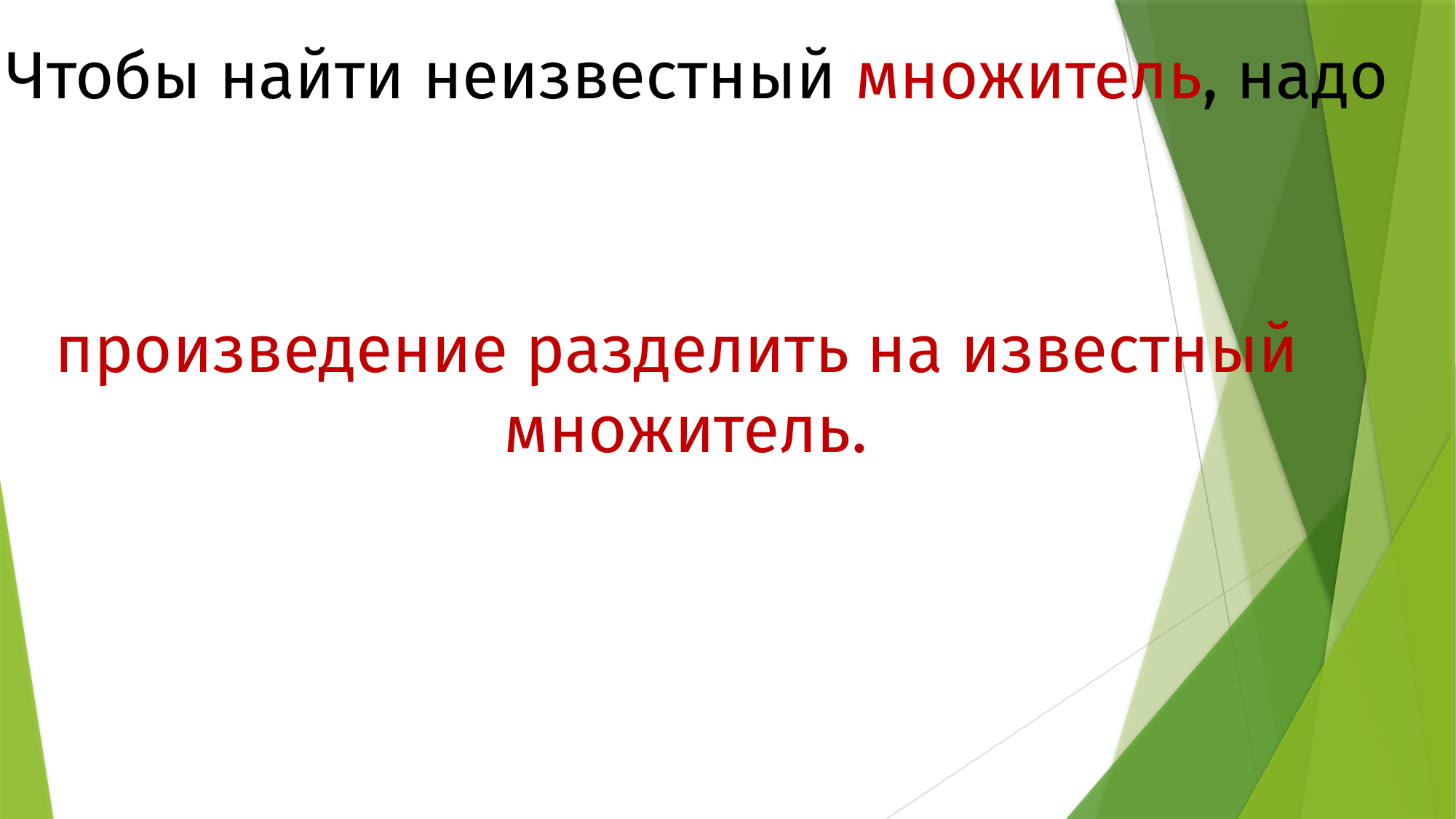

Чтобы найти неизвестный множитель, надо
произведение разделить на известный
множитель.